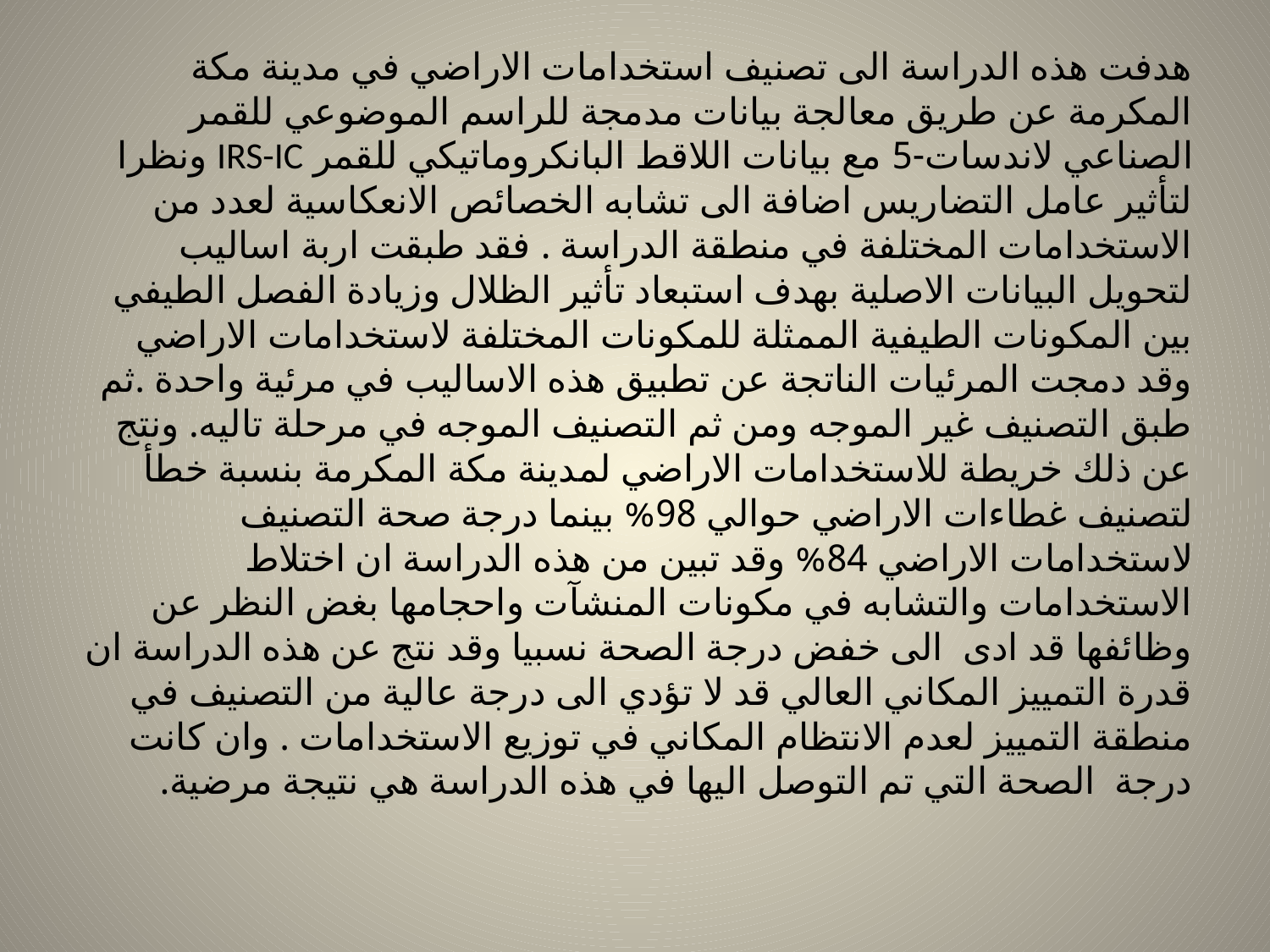

هدفت هذه الدراسة الى تصنيف استخدامات الاراضي في مدينة مكة المكرمة عن طريق معالجة بيانات مدمجة للراسم الموضوعي للقمر الصناعي لاندسات-5 مع بيانات اللاقط البانكروماتيكي للقمر IRS-IC ونظرا لتأثير عامل التضاريس اضافة الى تشابه الخصائص الانعكاسية لعدد من الاستخدامات المختلفة في منطقة الدراسة . فقد طبقت اربة اساليب لتحويل البيانات الاصلية بهدف استبعاد تأثير الظلال وزيادة الفصل الطيفي بين المكونات الطيفية الممثلة للمكونات المختلفة لاستخدامات الاراضي وقد دمجت المرئيات الناتجة عن تطبيق هذه الاساليب في مرئية واحدة .ثم طبق التصنيف غير الموجه ومن ثم التصنيف الموجه في مرحلة تاليه. ونتج عن ذلك خريطة للاستخدامات الاراضي لمدينة مكة المكرمة بنسبة خطأ لتصنيف غطاءات الاراضي حوالي 98% بينما درجة صحة التصنيف لاستخدامات الاراضي 84% وقد تبين من هذه الدراسة ان اختلاط الاستخدامات والتشابه في مكونات المنشآت واحجامها بغض النظر عن وظائفها قد ادى  الى خفض درجة الصحة نسبيا وقد نتج عن هذه الدراسة ان قدرة التمييز المكاني العالي قد لا تؤدي الى درجة عالية من التصنيف في منطقة التمييز لعدم الانتظام المكاني في توزيع الاستخدامات . وان كانت درجة  الصحة التي تم التوصل اليها في هذه الدراسة هي نتيجة مرضية.